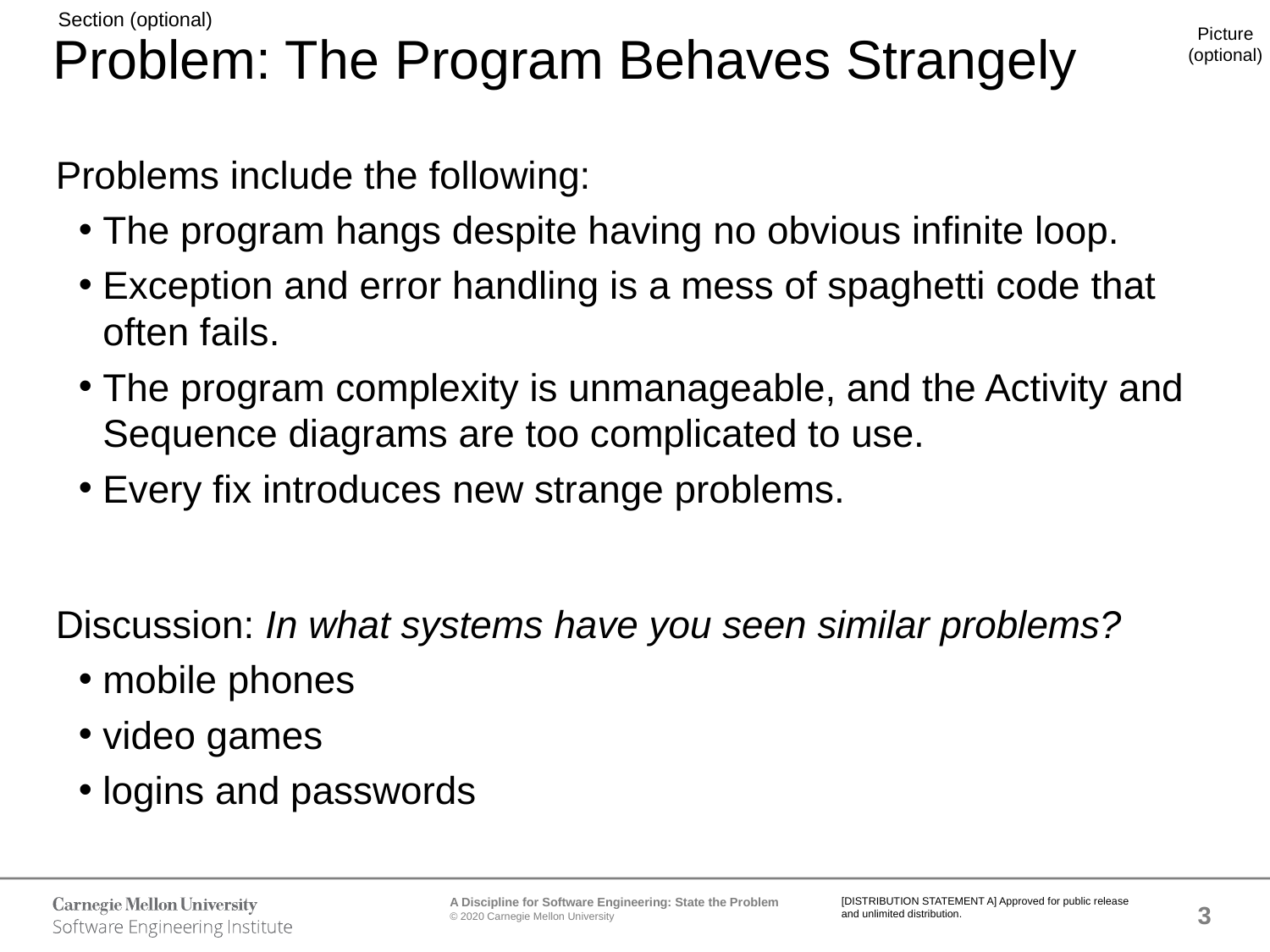

# Problem: The Program Behaves Strangely
Problems include the following:
The program hangs despite having no obvious infinite loop.
Exception and error handling is a mess of spaghetti code that often fails.
The program complexity is unmanageable, and the Activity and Sequence diagrams are too complicated to use.
Every fix introduces new strange problems.

Discussion: In what systems have you seen similar problems?
mobile phones
video games
logins and passwords